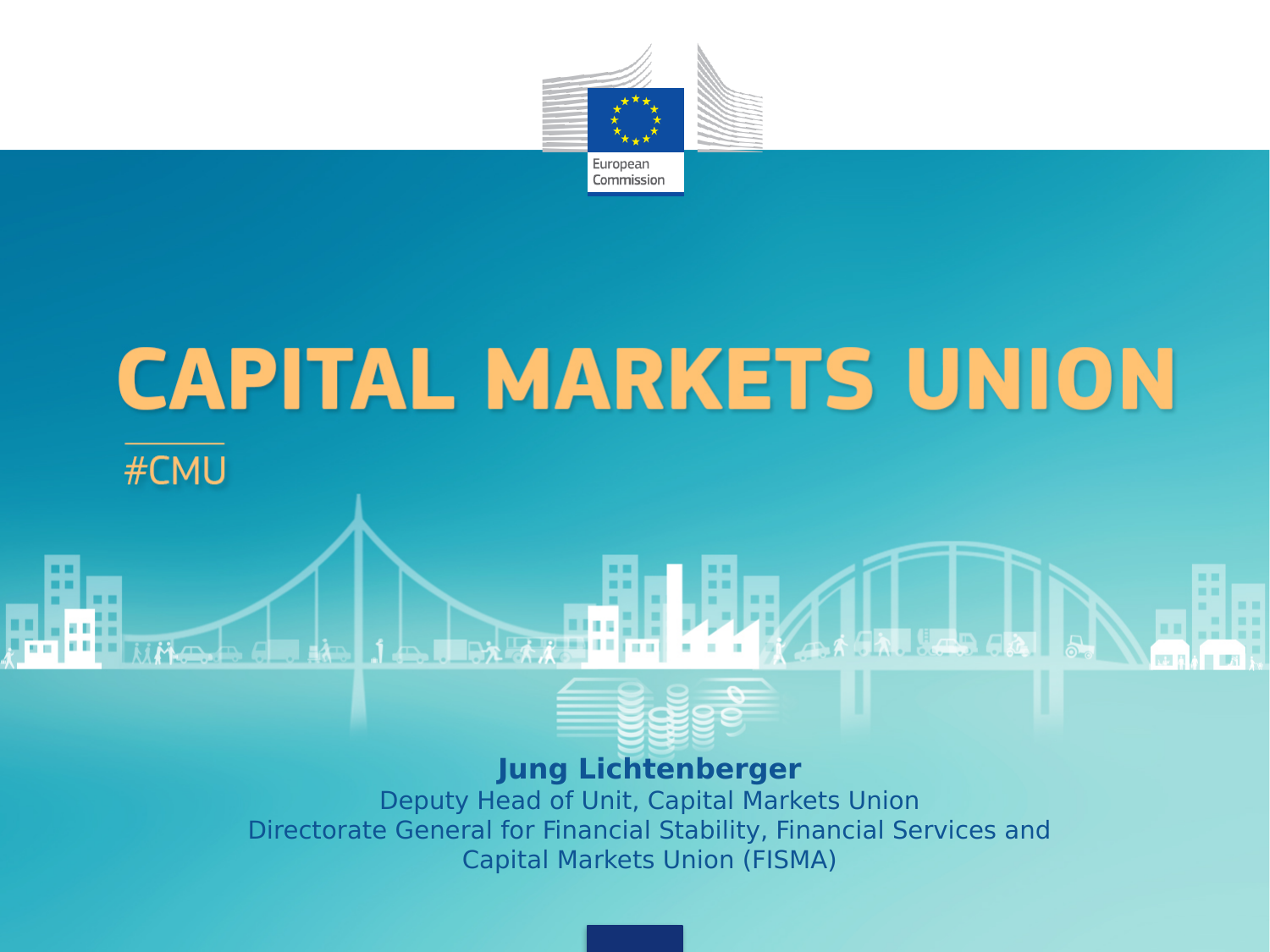

Jung Lichtenberger
Deputy Head of Unit, Capital Markets Union
Directorate General for Financial Stability, Financial Services and Capital Markets Union (FISMA)